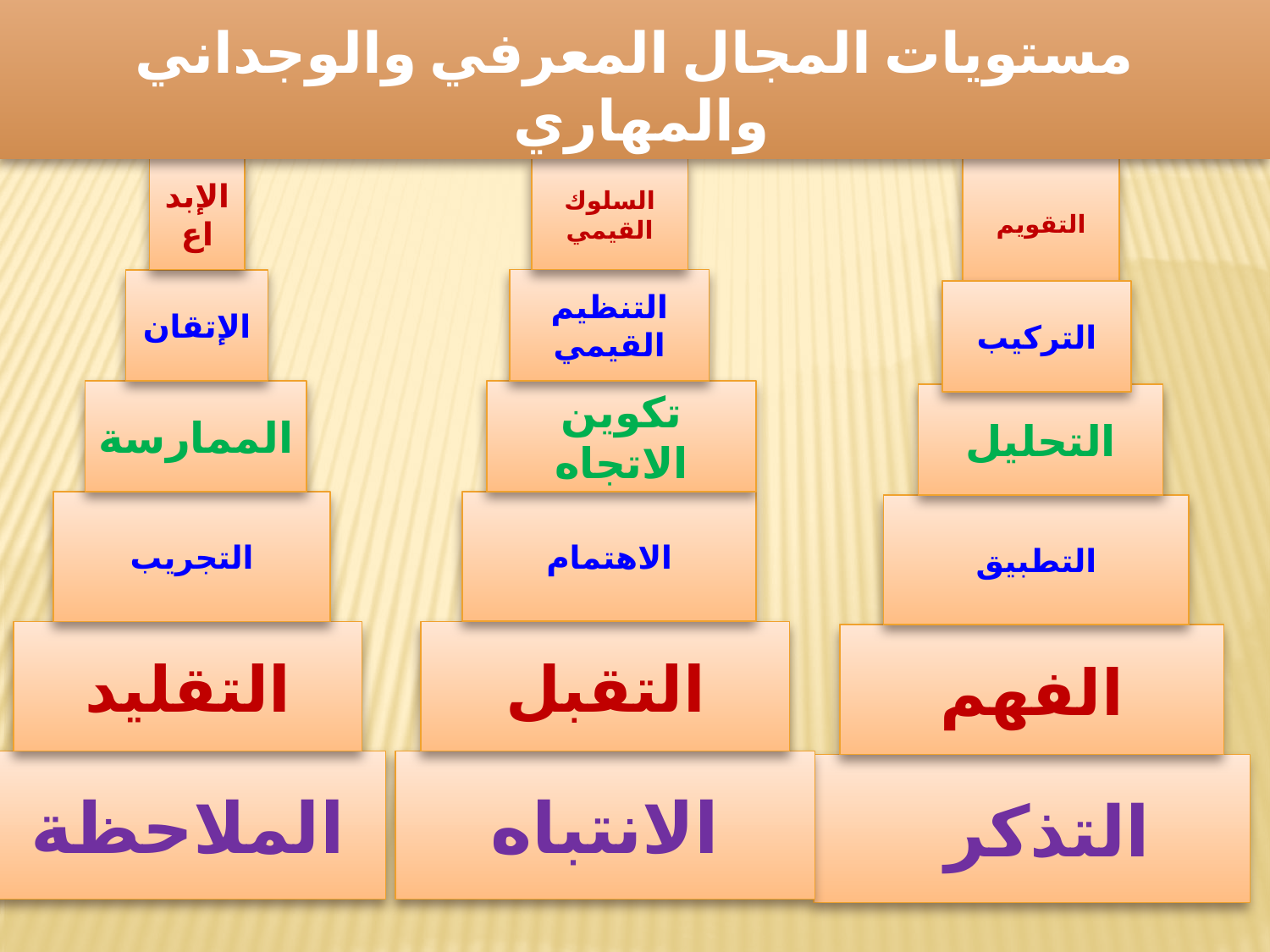

مستويات المجال المعرفي والوجداني والمهاري
السلوك القيمي
التنظيم القيمي
تكوين الاتجاه
الاهتمام
التقبل
الانتباه
الإبداع
الإتقان
الممارسة
التجريب
التقليد
الملاحظة
 التقويم
التركيب
التحليل
التطبيق
الفهم
التذكر